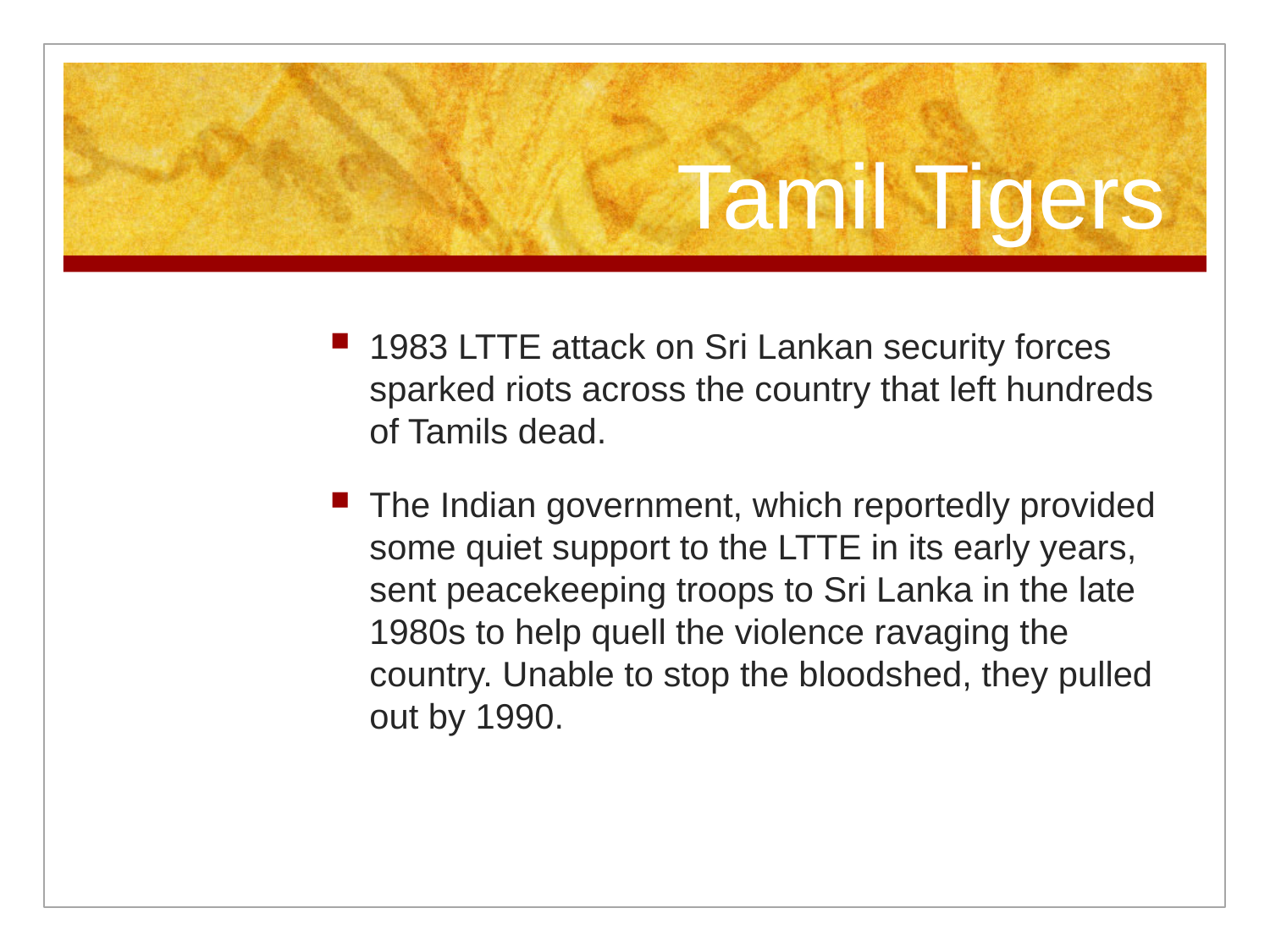

# Tamil Tigers
1983 LTTE attack on Sri Lankan security forces sparked riots across the country that left hundreds of Tamils dead.
The Indian government, which reportedly provided some quiet support to the LTTE in its early years, sent peacekeeping troops to Sri Lanka in the late 1980s to help quell the violence ravaging the country. Unable to stop the bloodshed, they pulled out by 1990.